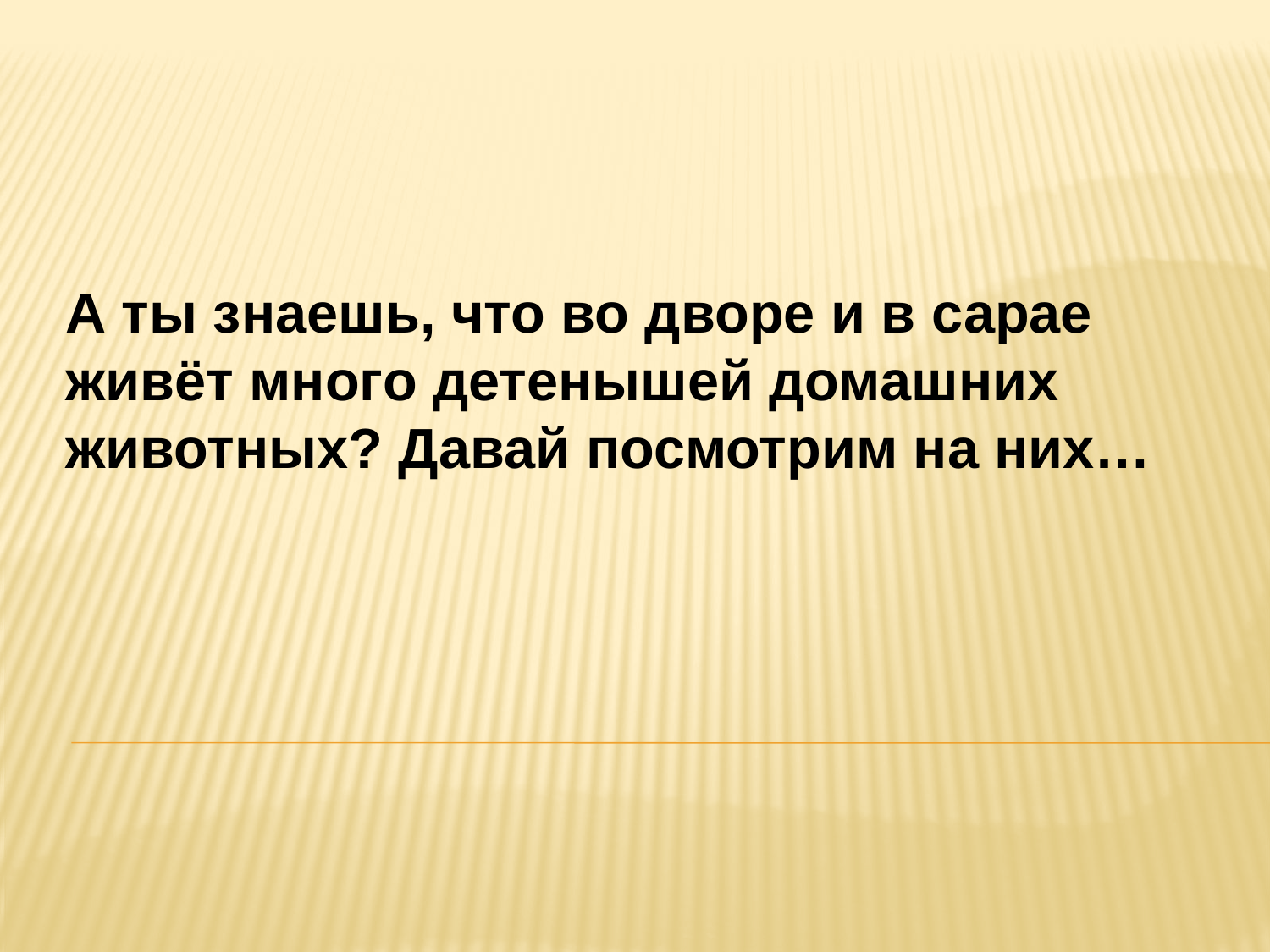

А ты знаешь, что во дворе и в сарае живёт много детенышей домашних животных? Давай посмотрим на них…
#